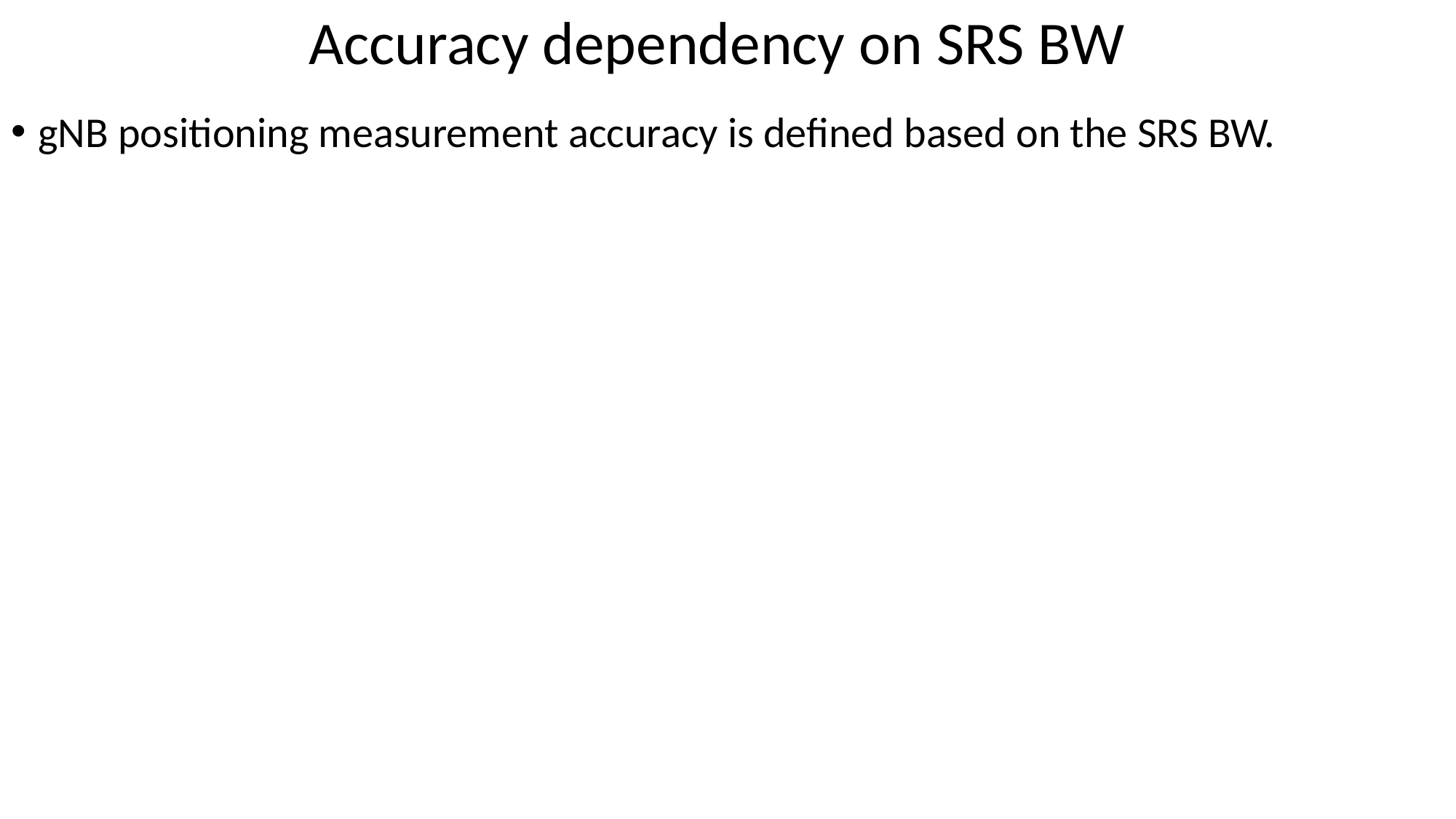

# Accuracy dependency on SRS BW
gNB positioning measurement accuracy is defined based on the SRS BW.